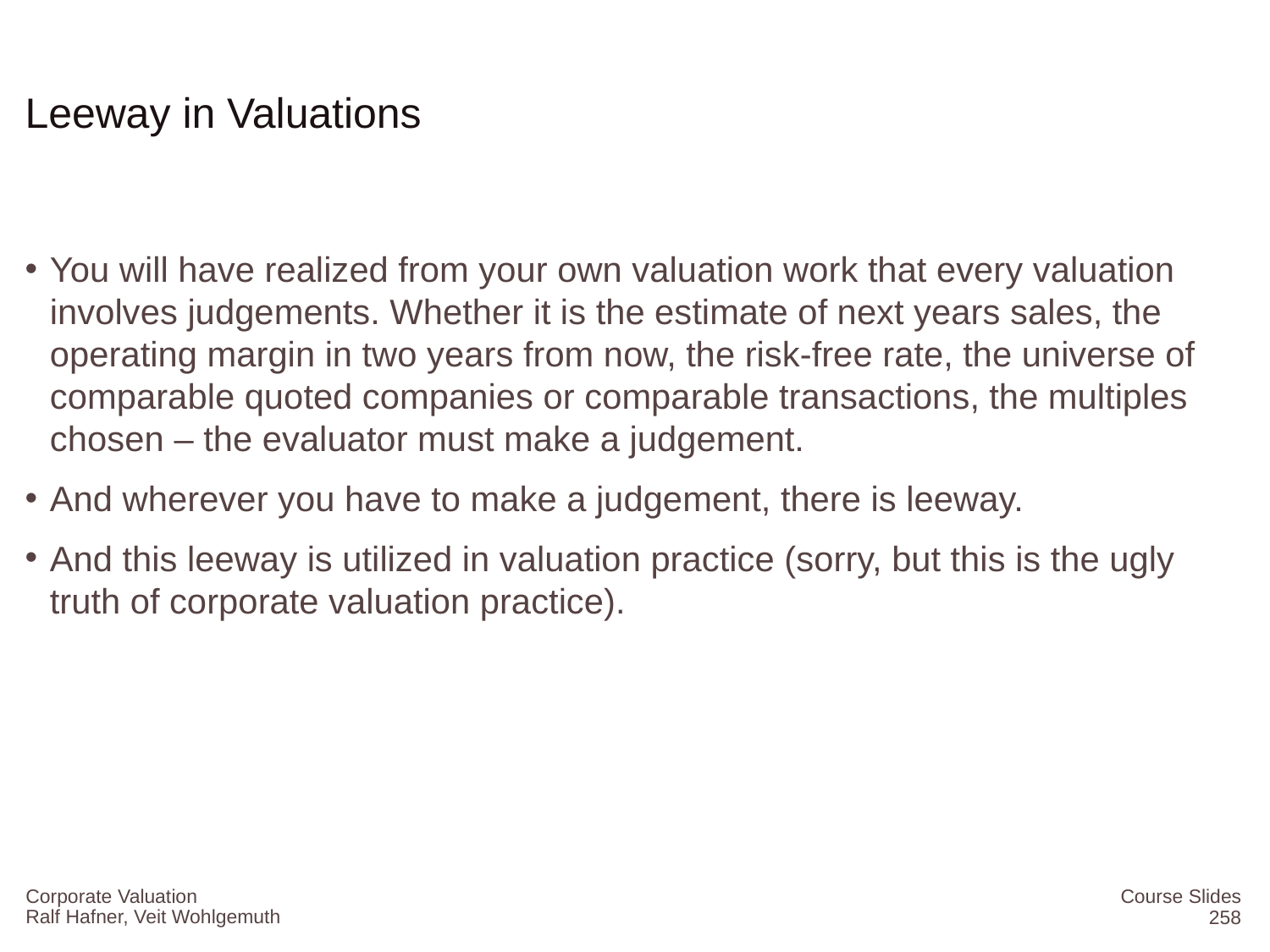

# Leeway in Valuations
You will have realized from your own valuation work that every valuation involves judgements. Whether it is the estimate of next years sales, the operating margin in two years from now, the risk-free rate, the universe of comparable quoted companies or comparable transactions, the multiples chosen – the evaluator must make a judgement.
And wherever you have to make a judgement, there is leeway.
And this leeway is utilized in valuation practice (sorry, but this is the ugly truth of corporate valuation practice).
Corporate Valuation
Course Slides
258